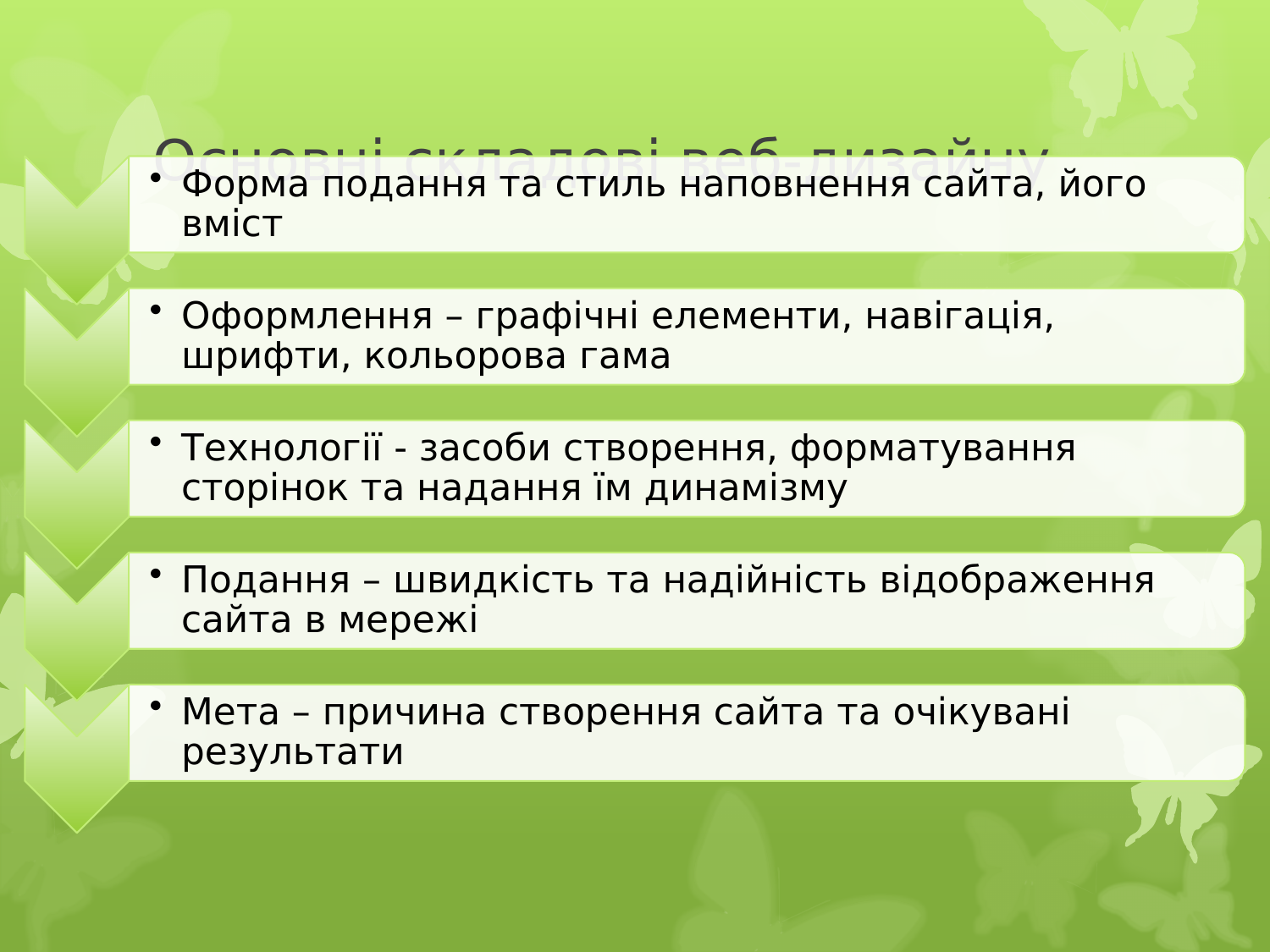

# Основні складові веб-дизайну

Форма подання та стиль наповнення сайта, його вміст

Оформлення – графічні елементи, навігація, шрифти, кольорова гама

Технології - засоби створення, форматування сторінок та надання їм динамізму

Подання – швидкість та надійність відображення сайта в мережі

Мета – причина створення сайта та очікувані результати